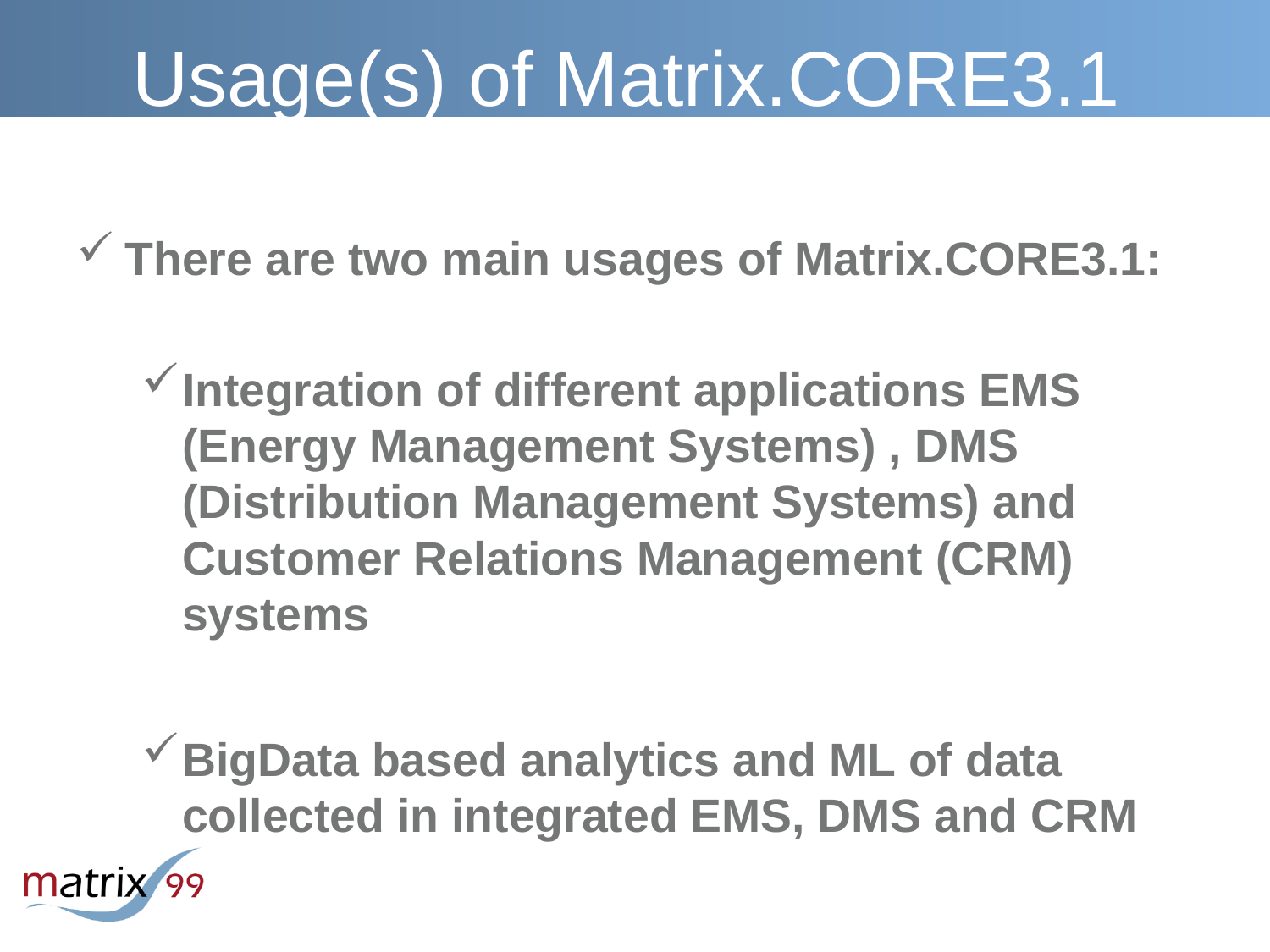

# Usage(s) of Matrix.CORE3.1
There are two main usages of Matrix.CORE3.1:

Integration of different applications EMS (Energy Management Systems) , DMS (Distribution Management Systems) and Customer Relations Management (CRM) systems

BigData based analytics and ML of data collected in integrated EMS, DMS and CRM